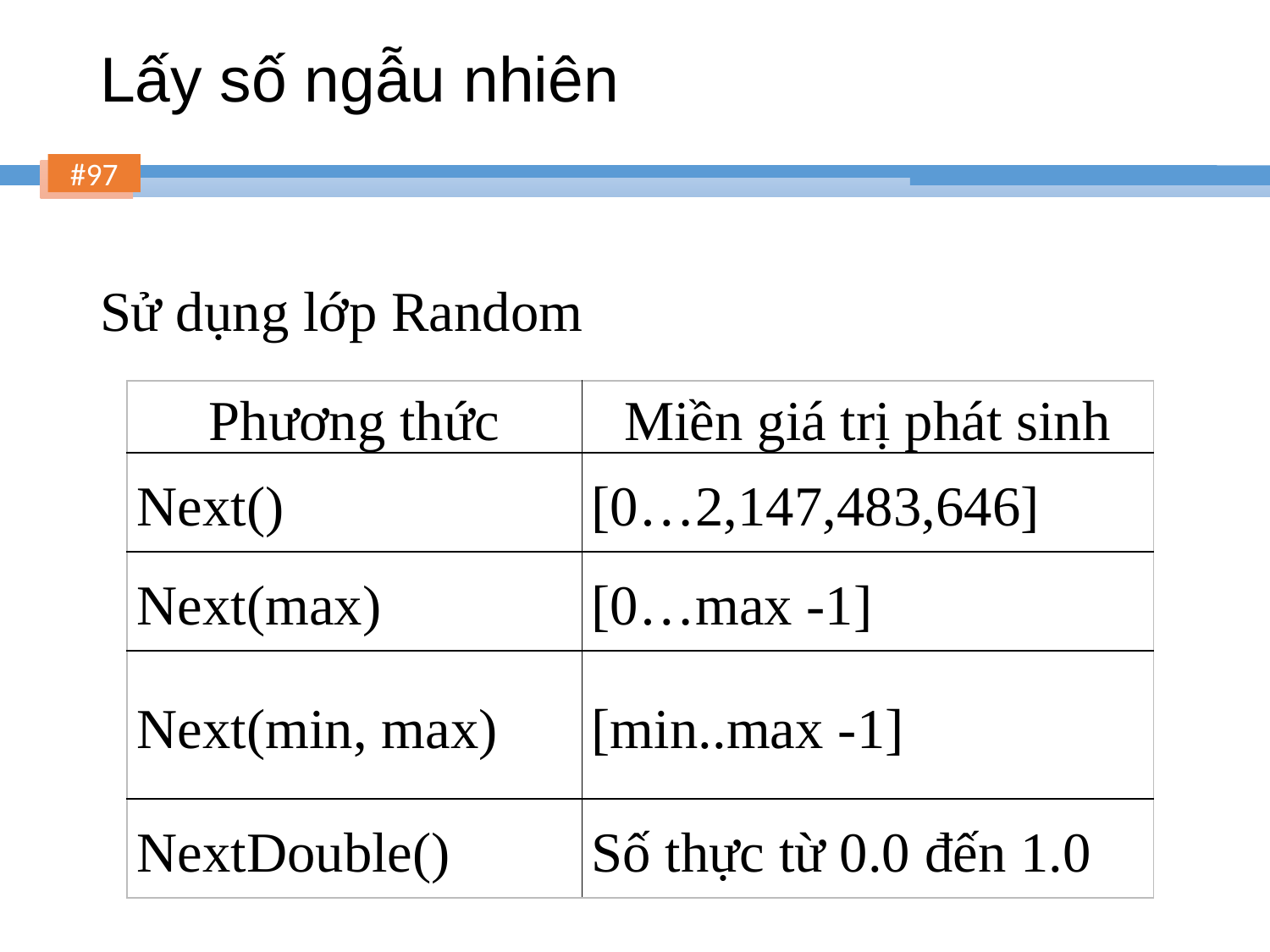

# Lấy số ngẫu nhiên

Sử dụng lớp Random
| Phương thức | Miền giá trị phát sinh |
| --- | --- |
| Next() | [0…2,147,483,646] |
| Next(max) | [0…max -1] |
| Next(min, max) | [min..max -1] |
| NextDouble() | Số thực từ 0.0 đến 1.0 |
97